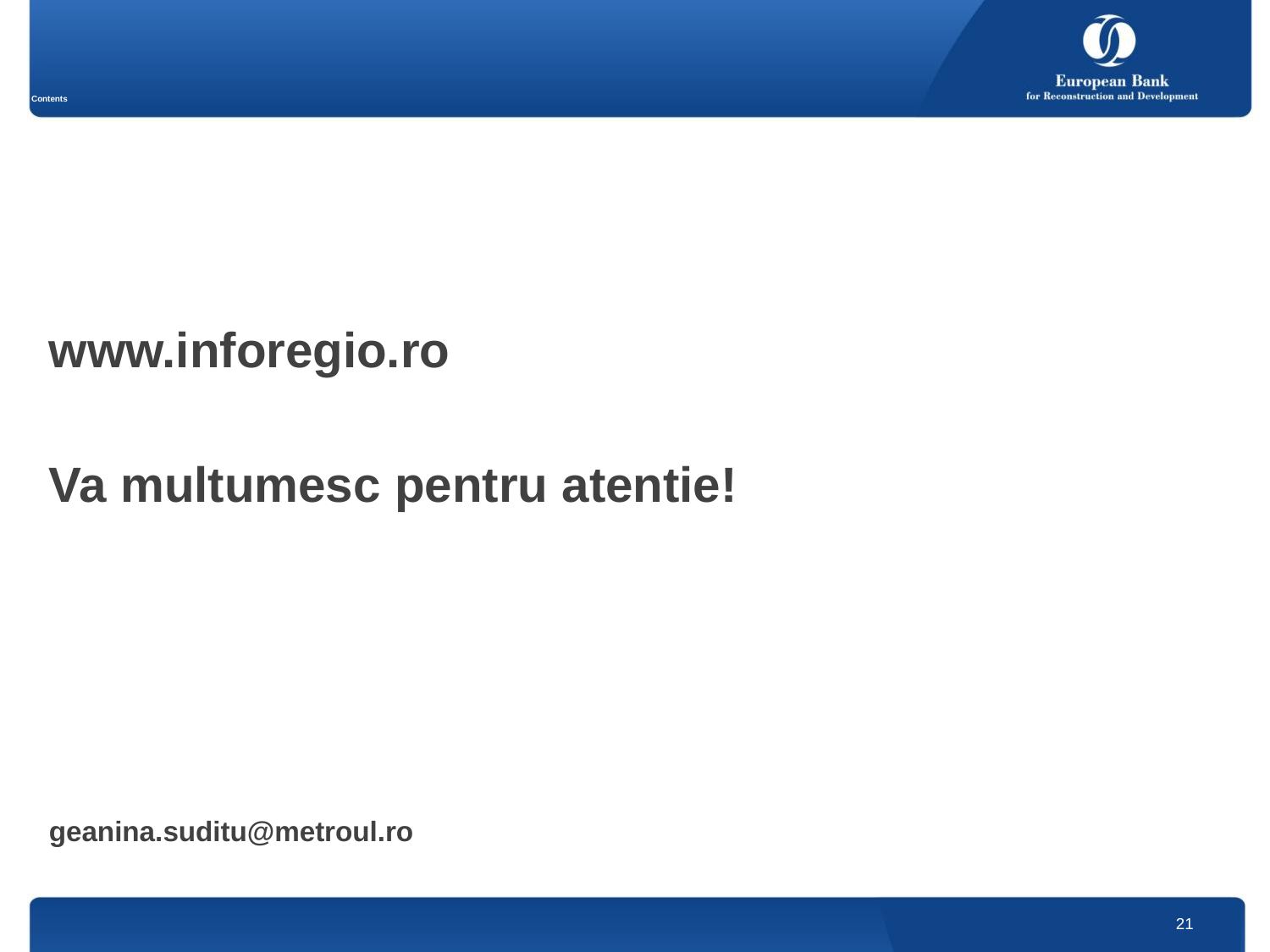

# Contents

www.inforegio.ro

Va multumesc pentru atentie!

geanina.suditu@metroul.ro

21